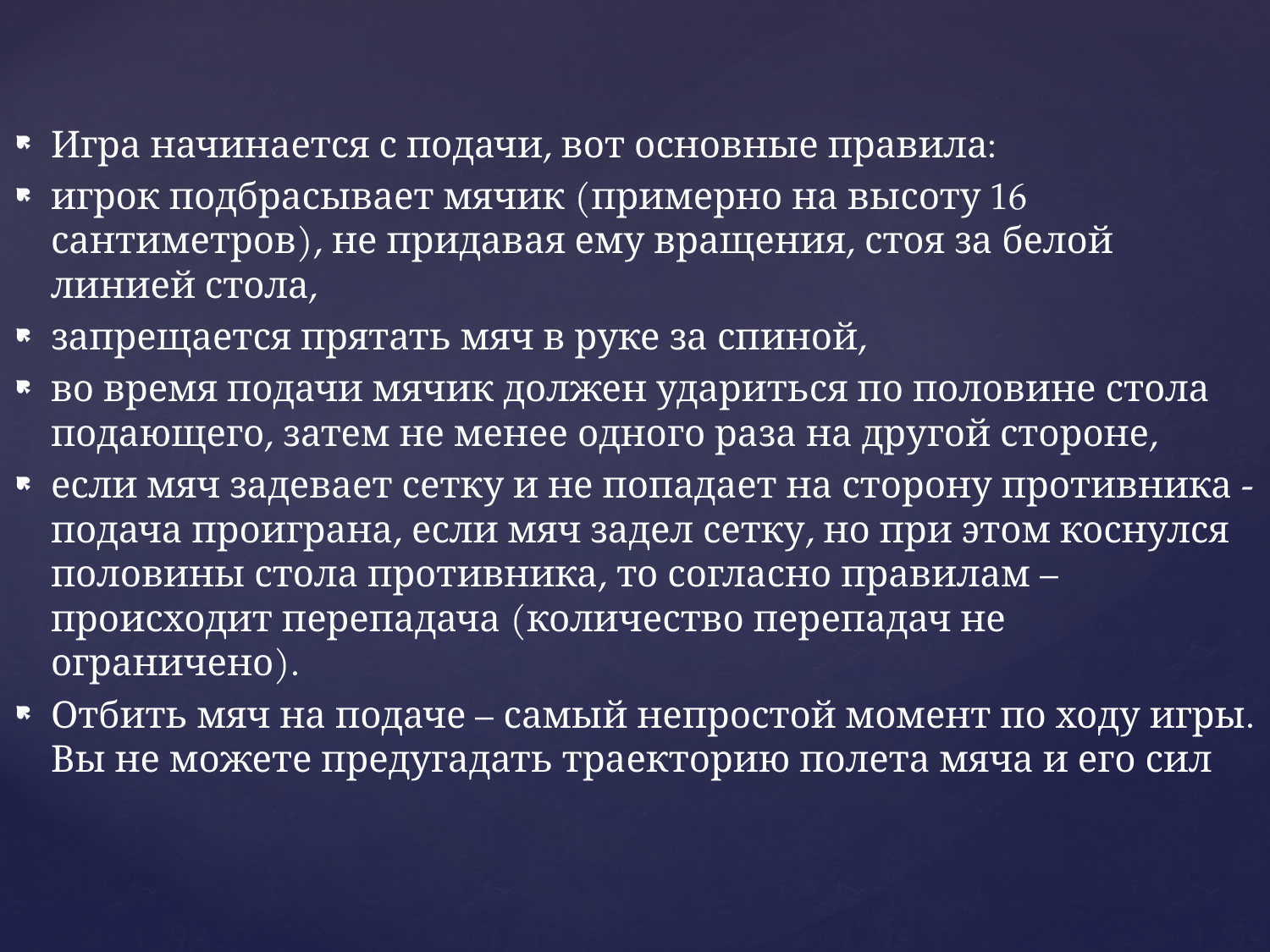

Игра начинается с подачи, вот основные правила:
игрок подбрасывает мячик (примерно на высоту 16 сантиметров), не придавая ему вращения, стоя за белой линией стола,
запрещается прятать мяч в руке за спиной,
во время подачи мячик должен удариться по половине стола подающего, затем не менее одного раза на другой стороне,
если мяч задевает сетку и не попадает на сторону противника - подача проиграна, если мяч задел сетку, но при этом коснулся половины стола противника, то согласно правилам – происходит перепадача (количество перепадач не ограничено).
Отбить мяч на подаче – самый непростой момент по ходу игры. Вы не можете предугадать траекторию полета мяча и его сил